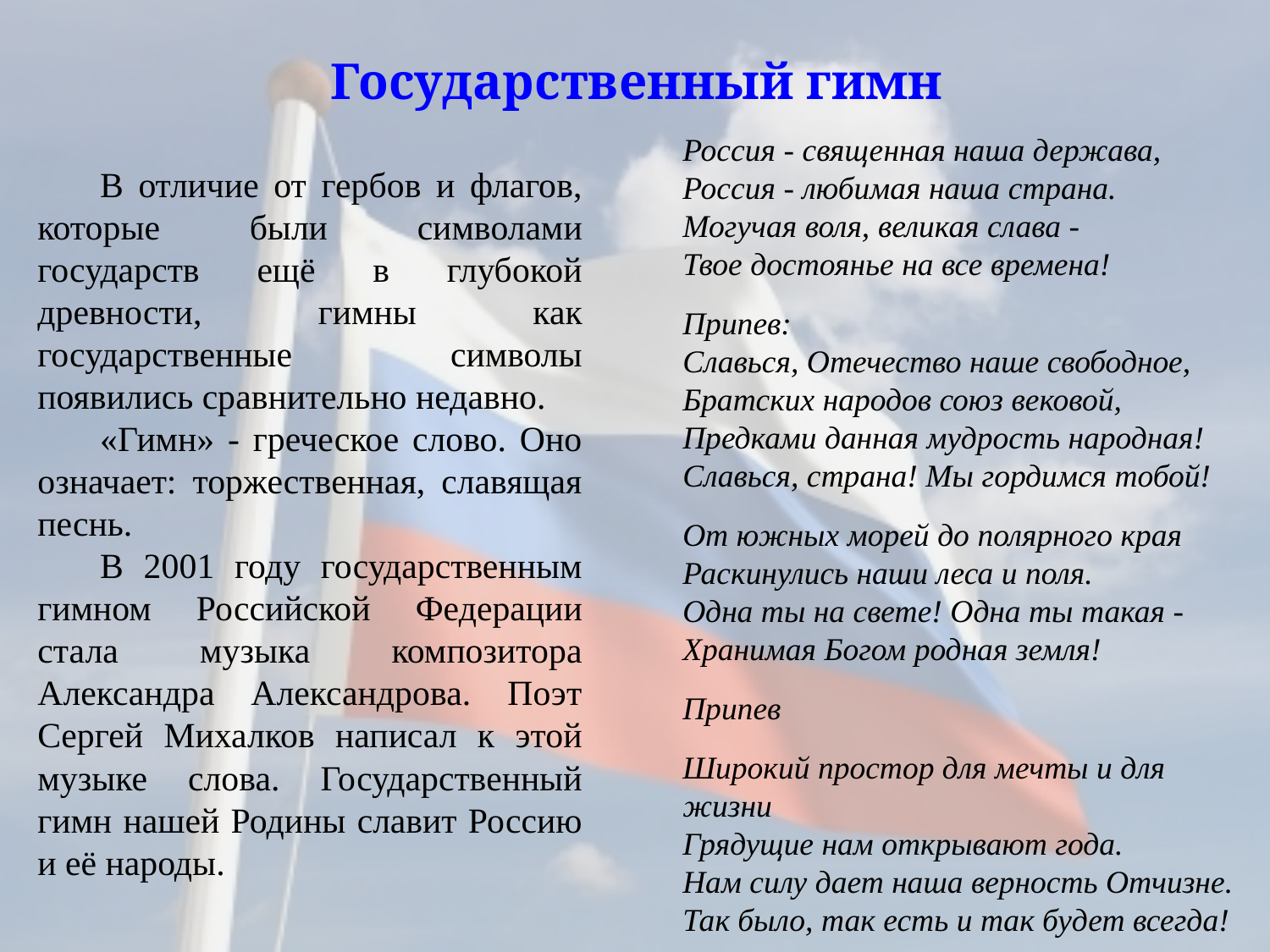

# Государственный гимн
Россия - священная наша держава,
Россия - любимая наша страна.
Могучая воля, великая слава -
Твое достоянье на все времена!
Припев:
Славься, Отечество наше свободное,
Братских народов союз вековой,
Предками данная мудрость народная!
Славься, страна! Мы гордимся тобой!
От южных морей до полярного края
Раскинулись наши леса и поля.
Одна ты на свете! Одна ты такая -
Хранимая Богом родная земля!
Припев
Широкий простор для мечты и для жизни
Грядущие нам открывают года.
Нам силу дает наша верность Отчизне.
Так было, так есть и так будет всегда!
В отличие от гербов и флагов, которые были символами государств ещё в глубокой древности, гимны как государственные символы появились сравнительно недавно.
«Гимн» - греческое слово. Оно означает: торжественная, славящая песнь.
В 2001 году государственным гимном Российской Федерации стала музыка композитора Александра Александрова. Поэт Сергей Михалков написал к этой музыке слова. Государственный гимн нашей Родины славит Россию и её народы.